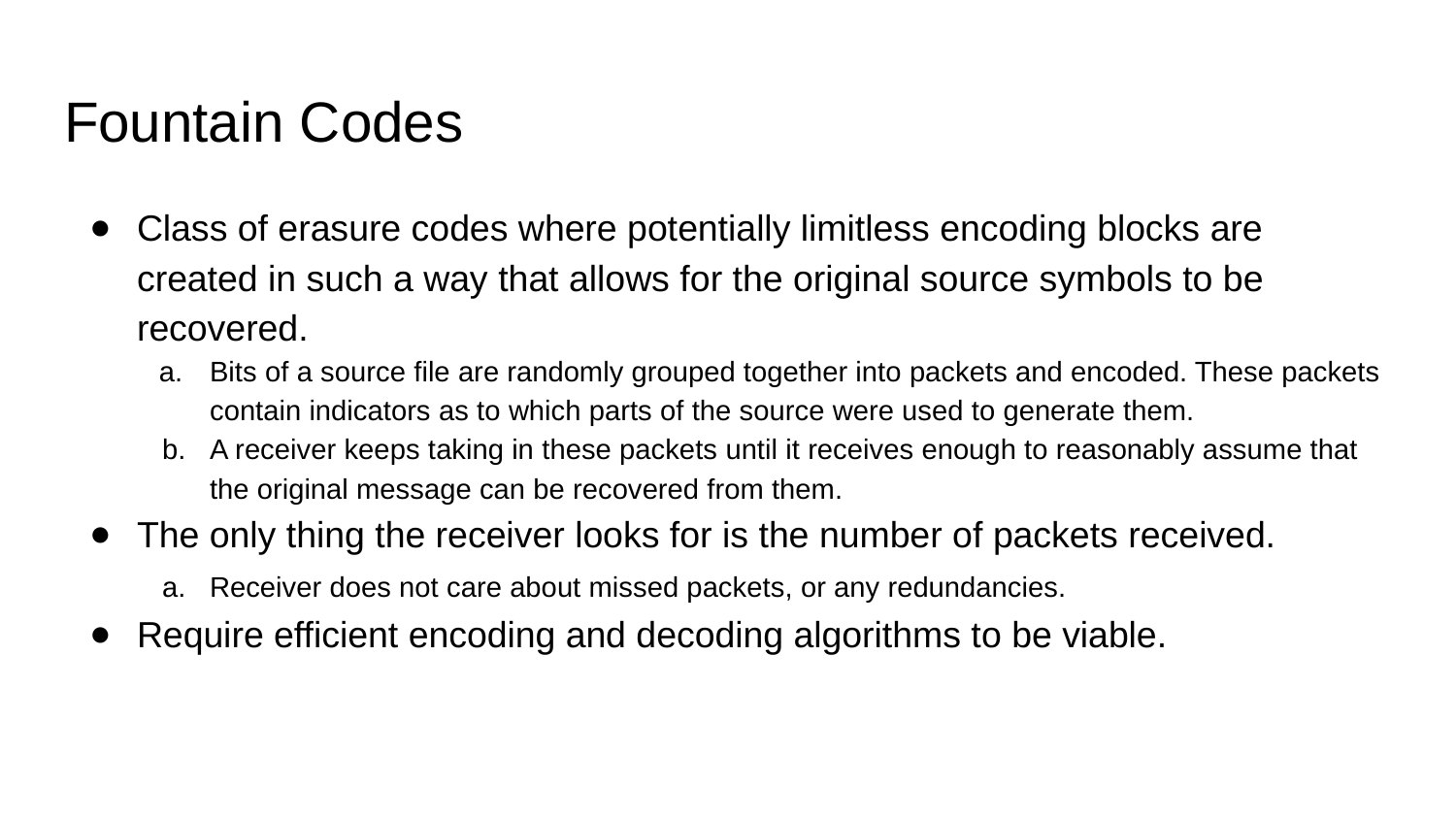

# Fountain Codes
Class of erasure codes where potentially limitless encoding blocks are created in such a way that allows for the original source symbols to be recovered.
Bits of a source file are randomly grouped together into packets and encoded. These packets contain indicators as to which parts of the source were used to generate them.
A receiver keeps taking in these packets until it receives enough to reasonably assume that the original message can be recovered from them.
The only thing the receiver looks for is the number of packets received.
Receiver does not care about missed packets, or any redundancies.
Require efficient encoding and decoding algorithms to be viable.